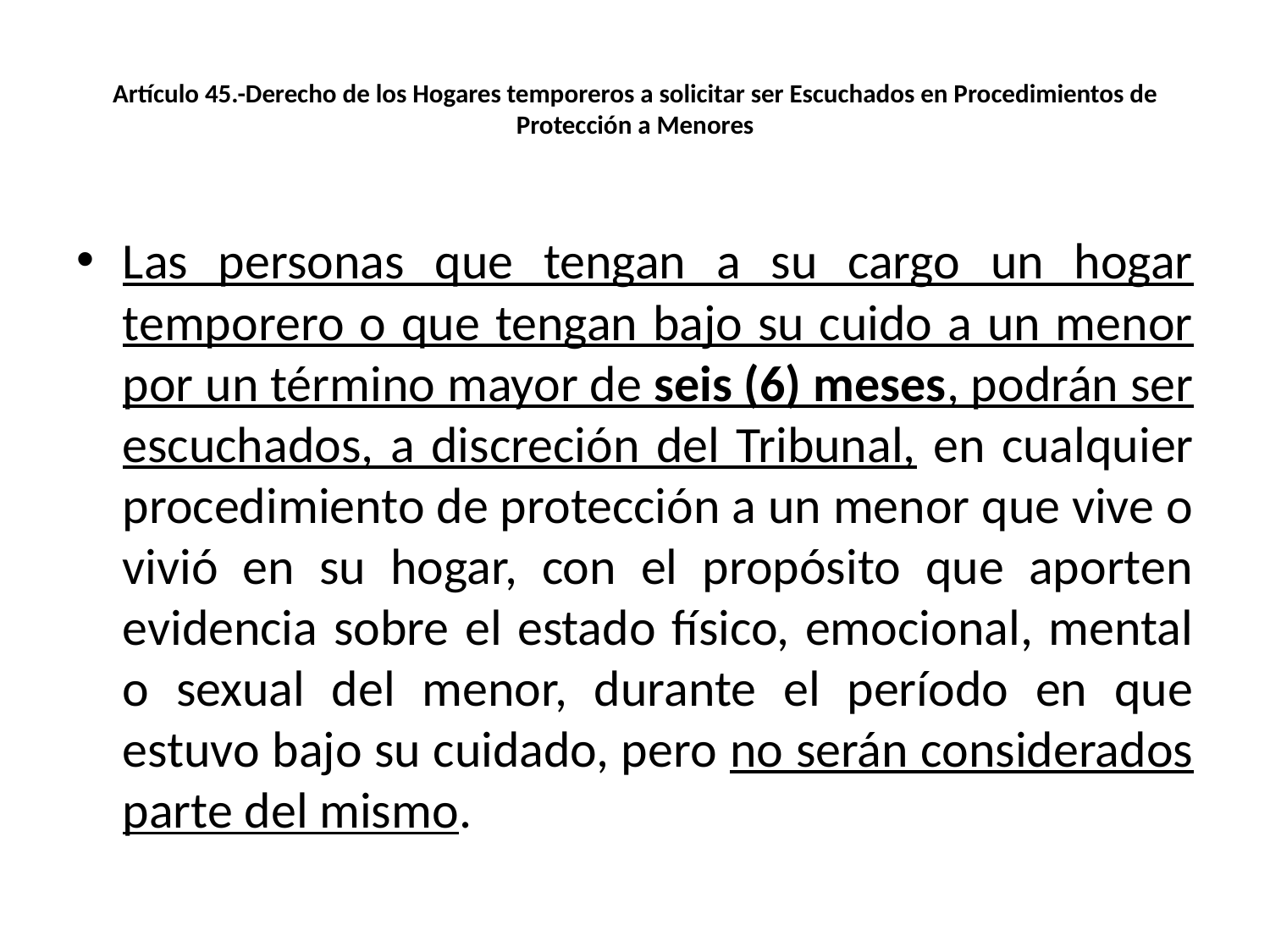

# Artículo 45.-Derecho de los Hogares temporeros a solicitar ser Escuchados en Procedimientos de Protección a Menores
Las personas que tengan a su cargo un hogar temporero o que tengan bajo su cuido a un menor por un término mayor de seis (6) meses, podrán ser escuchados, a discreción del Tribunal, en cualquier procedimiento de protección a un menor que vive o vivió en su hogar, con el propósito que aporten evidencia sobre el estado físico, emocional, mental o sexual del menor, durante el período en que estuvo bajo su cuidado, pero no serán considerados parte del mismo.